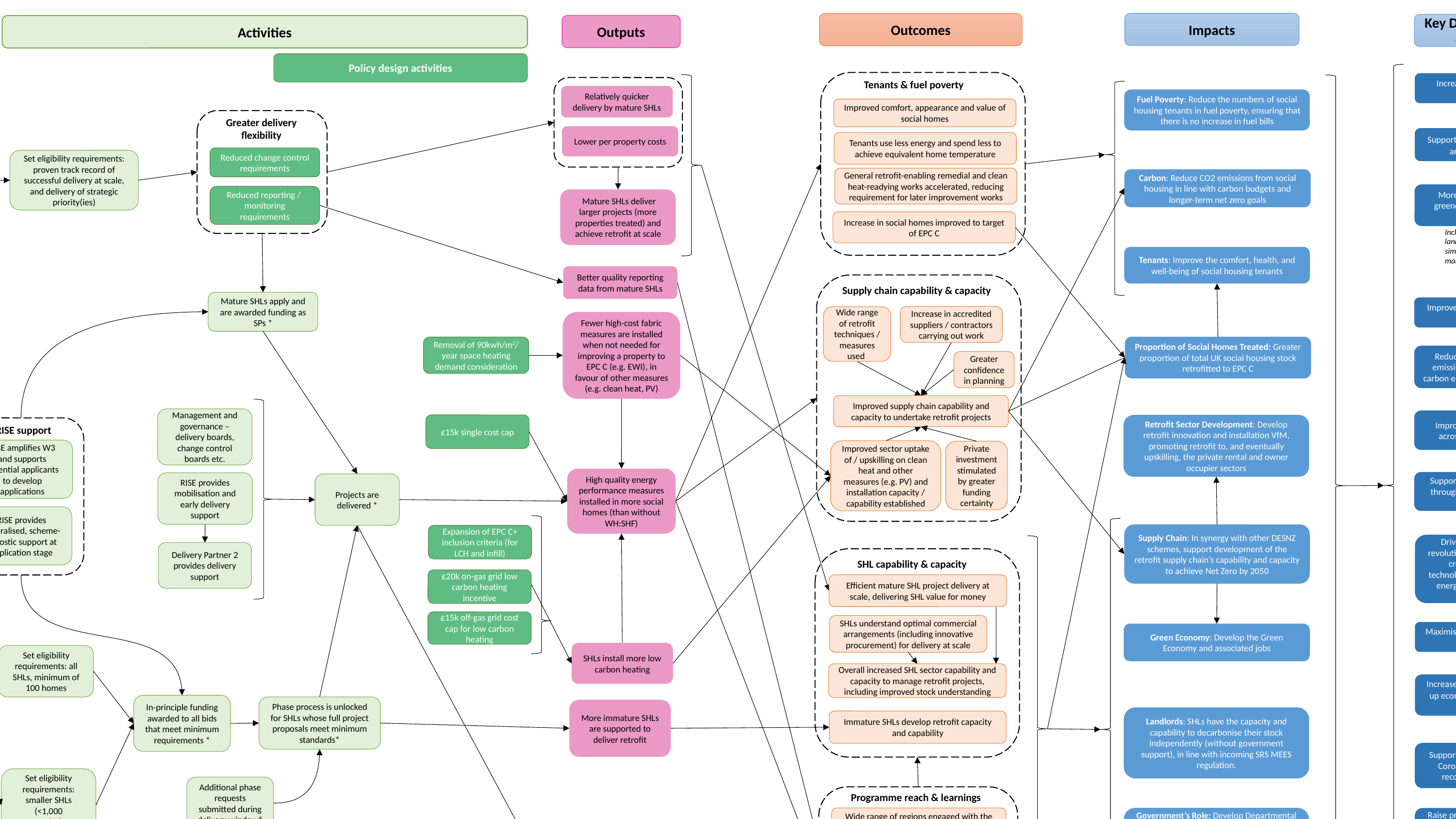

Impacts
Outcomes
Key DESNZ and OGD outcomes
Outputs
Inputs
Activities
Policy design activities

Tenants & fuel poverty
Improved comfort, appearance and value of social homes
Tenants use less energy and spend less to achieve equivalent home temperature
General retrofit-enabling remedial and clean heat-readying works accelerated, reducing requirement for later improvement works
Increase in social homes improved to target of EPC C
Increase UK energy security [DESNZ]

Relatively quicker delivery by mature SHLs
Fuel Poverty: Reduce the numbers of social housing tenants in fuel poverty, ensuring that there is no increase in fuel bills

Reduced change control requirements
Reduced reporting /  monitoring requirements
Lower per property costs
Support the most disadvantaged and vulnerable [DfE]
Set eligibility requirements: proven track record of successful delivery at scale, and delivery of strategic priority(ies)
Strategic Partnerships funding route
Carbon: Reduce CO2 emissions from social housing in line with carbon budgets and longer-term net zero goals

Lessons learned: from evaluation, previous waves, other programmes, PMOC log
Engagement/ input from new (e.g. think tanks) and existing stakeholders, the sector and OGDs
DESNZ policy design and expertise
More, better quality, safer, greener and more affordable homes [MHCLG]
Including damp/mould reduction, and enabling landlords to deal with multiple challenges simultaneously through combined asset management.
 Mature SHLs deliver larger projects (more properties treated) and achieve retrofit at scale
Tenants: Improve the comfort, health, and well-being of social housing tenants
Better quality reporting data from mature SHLs

Supply chain capability & capacity
Increase in accredited suppliers / contractors carrying out work
Wide range of retrofit techniques / measures used
Improved supply chain capability and capacity to undertake retrofit projects
Improved sector uptake of / upskilling on clean heat and other measures (e.g. PV) and installation capacity / capability established
Private investment stimulated by greater funding certainty
Mature SHLs apply and are awarded funding as SPs *
Improve and protect the public’s health [DHSC]
Fewer high-cost fabric measures are installed when not needed for improving a property to EPC C (e.g. EWI), in favour of other measures (e.g. clean heat, PV)
Proportion of Social Homes Treated: Greater proportion of total UK social housing stock retrofitted to EPC C
Removal of 90kwh/m2/ year space heating demand consideration
Reduced UK greenhouse gas emissions, delivering net zero carbon emissions by 2050 [DESNZ]
Greater confidence in planning

Management and governance – delivery boards, change control boards etc.
Improve technology take up across the economy [DBT]
Retrofit Sector Development: Develop retrofit innovation and installation VfM, promoting retrofit to, and eventually upskilling, the private rental and owner occupier sectors
Increased DESNZ funding over 3-year delivery window
RISE amplifies W3 and supports potential applicants to develop applications
High quality energy performance measures installed in more social homes (than without WH:SHF)
Support increased productivity through unleashing innovation and trade [DBT]
RISE provides mobilisation and early delivery support
Projects are delivered *

Supply Chain: In synergy with other DESNZ schemes, support development of the retrofit supply chain’s capability and capacity to achieve Net Zero by 2050
Drive the green industrial revolution, boosting growth and creating jobs in clean technologies, infrastructure and energy in all parts of the UK [DESNZ]

Delivery Partner support, aligned with WH: Local Grant
Delivery Partner 2 provides delivery support

SHL capability & capacity
Efficient mature SHL project delivery at scale, delivering SHL value for money
Overall increased SHL sector capability and capacity to manage retrofit projects, including improved stock understanding
Immature SHLs develop retrofit capacity and capability
SHLs understand optimal commercial arrangements (including innovative procurement) for delivery at scale
£20k on-gas grid low carbon heating incentive
£15k off-gas grid cost cap for low carbon heating
Maximise employment across the country [DWP]
Green Economy: Develop the Green Economy and associated jobs
SHLs install more low carbon heating
Set eligibility requirements: all SHLs, minimum of 100 homes
Minimum 50% co-funding and existing capability & capacity from SHLs
Increase opportunity, by levelling up economic activity across the country [DBT]
In-principle funding awarded to all bids that meet minimum requirements *
Phase process is unlocked for SHLs whose full project proposals meet minimum standards*
Challenge Fund funding route
More immature SHLs are supported to deliver retrofit
Landlords: SHLs have the capacity and capability to decarbonise their stock independently (without government support), in line with incoming SRS MEES regulation.
Existing supply chain skills & capacity
Support businesses through the Coronavirus pandemic and recovery from it [DESNZ]
Set eligibility requirements: smaller SHLs (<1,000 properties), no minimum bid size

Programme reach & learnings
Wide range of regions engaged with the scheme
Dissemination of best practice and benefits of social housing retrofit
Mature understanding of most efficient and (cost-)effective delivery, oversight and funding models
Programme rate of spend is proportionate and enables feasibility of W4
Government’s Role: Develop Departmental understanding of how to deliver and enable decarbonisation at scale, such that eventually it is no longer necessary to invest in supporting the sector, which can lead itself post-WH:SHF
Raise productivity and empower places so that everyone across the country can benefit from levelling up [MHCLG]
Including area-based regeneration impact; from basic kerbside appeal to wider pride in place, with a culture change in communities benefitting from retrofit.
* More detail in nested ToCs
DP = Delivery partner
SHL = Social housing landlord
SP = Strategic partnership
CF = challenge fund
TAF = Technical assistance facility
RISE = Retrofit information, support and expertise
WH:LG = Warm homes: local grant
SRS MEES = social rented sector minimum energy efficiency standards
Multi-year funding is spent in line with agreed spending profiles
Technical Assistance Facility: RISE
Additional phase requests submitted during delivery window*
Greater delivery flexibility
£15k single cost cap

RISE support
RISE provides generalised, scheme-agnostic support at application stage

Expansion of EPC C+ inclusion criteria (for LCH and infill)
1. Full Wave 3 Theory of Change